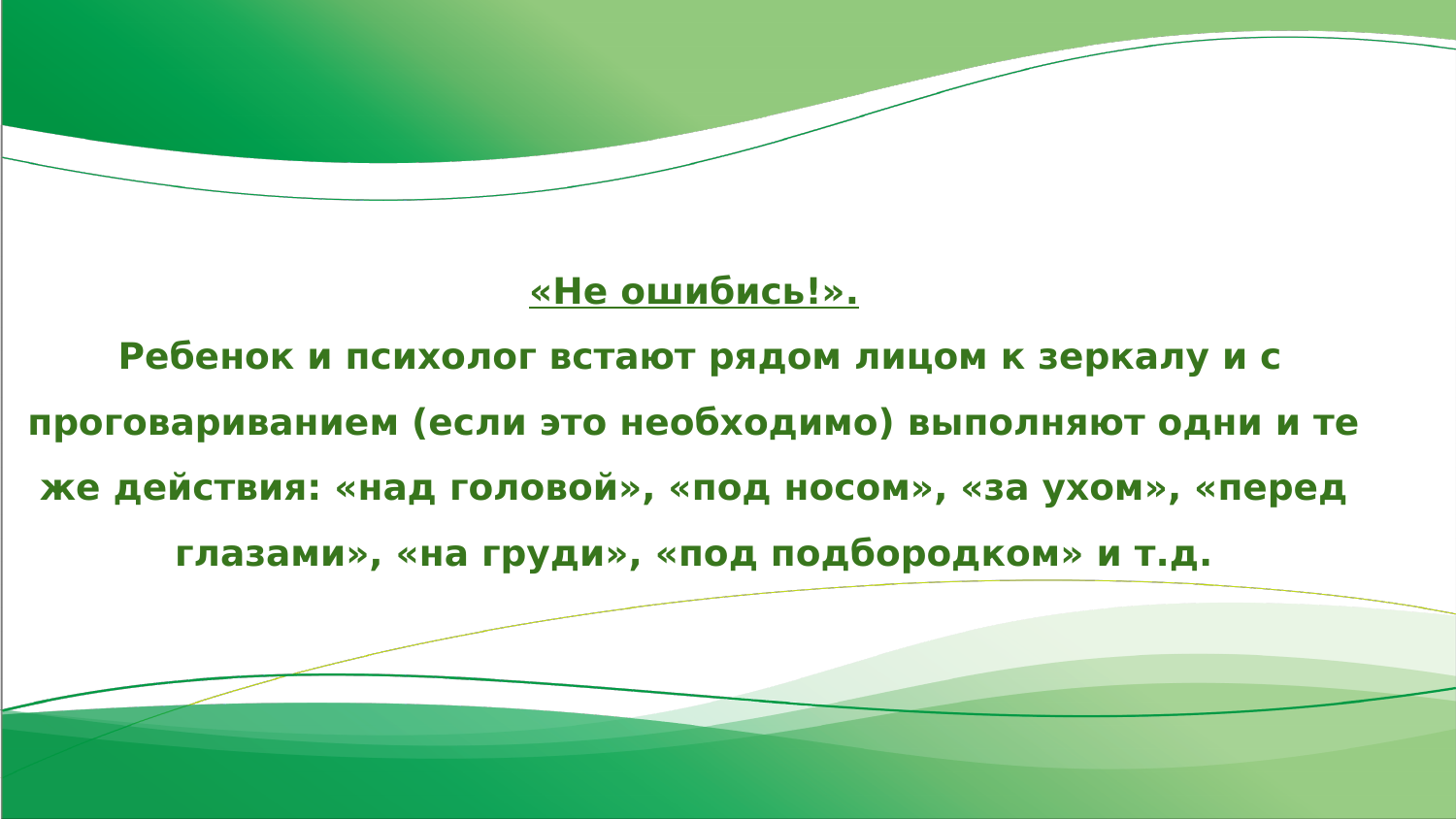

«Не ошибись!».
 Ребенок и психолог встают рядом лицом к зеркалу и с проговариванием (если это необходимо) выполняют одни и те же действия: «над головой», «под носом», «за ухом», «перед глазами», «на груди», «под подбородком» и т.д.